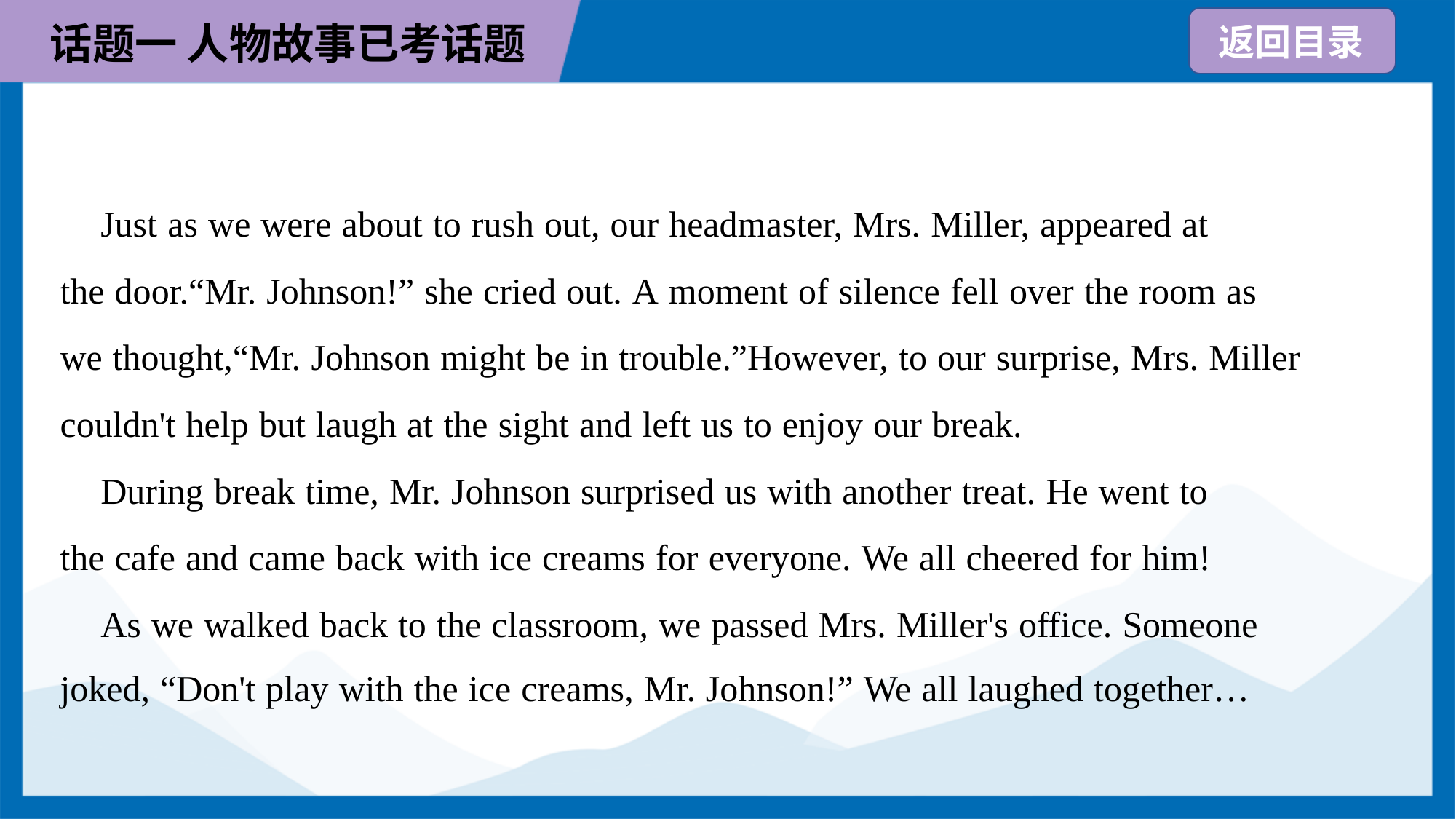

Just as we were about to rush out, our headmaster, Mrs. Miller, appeared at
the door.“Mr. Johnson!” she cried out. A moment of silence fell over the room as
we thought,“Mr. Johnson might be in trouble.”However, to our surprise, Mrs. Miller
couldn't help but laugh at the sight and left us to enjoy our break.
    During break time, Mr. Johnson surprised us with another treat. He went to
the cafe and came back with ice creams for everyone. We all cheered for him!
    As we walked back to the classroom, we passed Mrs. Miller's office. Someone
joked, “Don't play with the ice creams, Mr. Johnson!” We all laughed together…